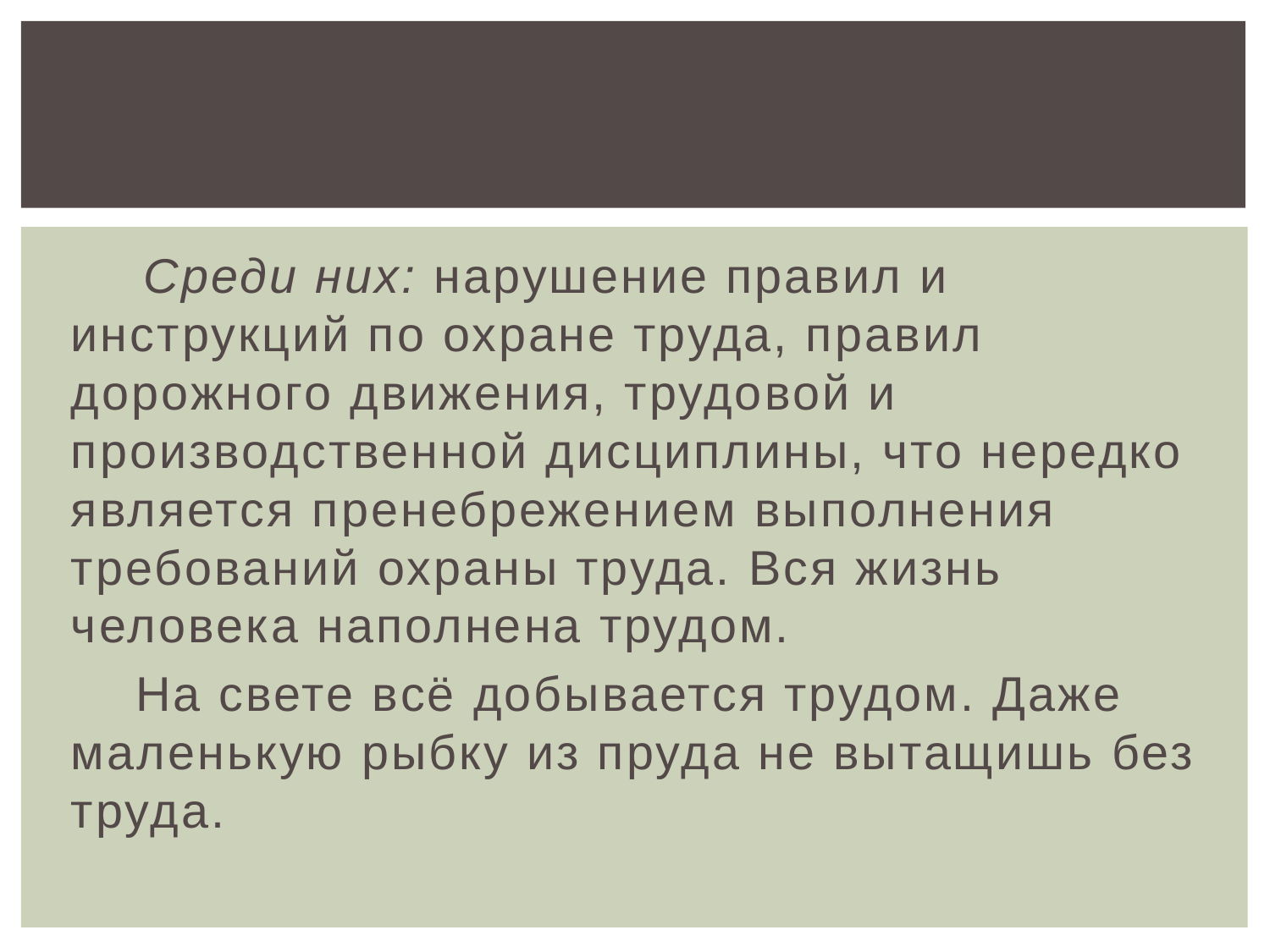

Среди них: нарушение правил и инструкций по охране труда, правил дорожного движения, трудовой и производственной дисциплины, что нередко является пренебрежением выполнения требований охраны труда. Вся жизнь человека наполнена трудом.
    На свете всё добывается трудом. Даже маленькую рыбку из пруда не вытащишь без труда.